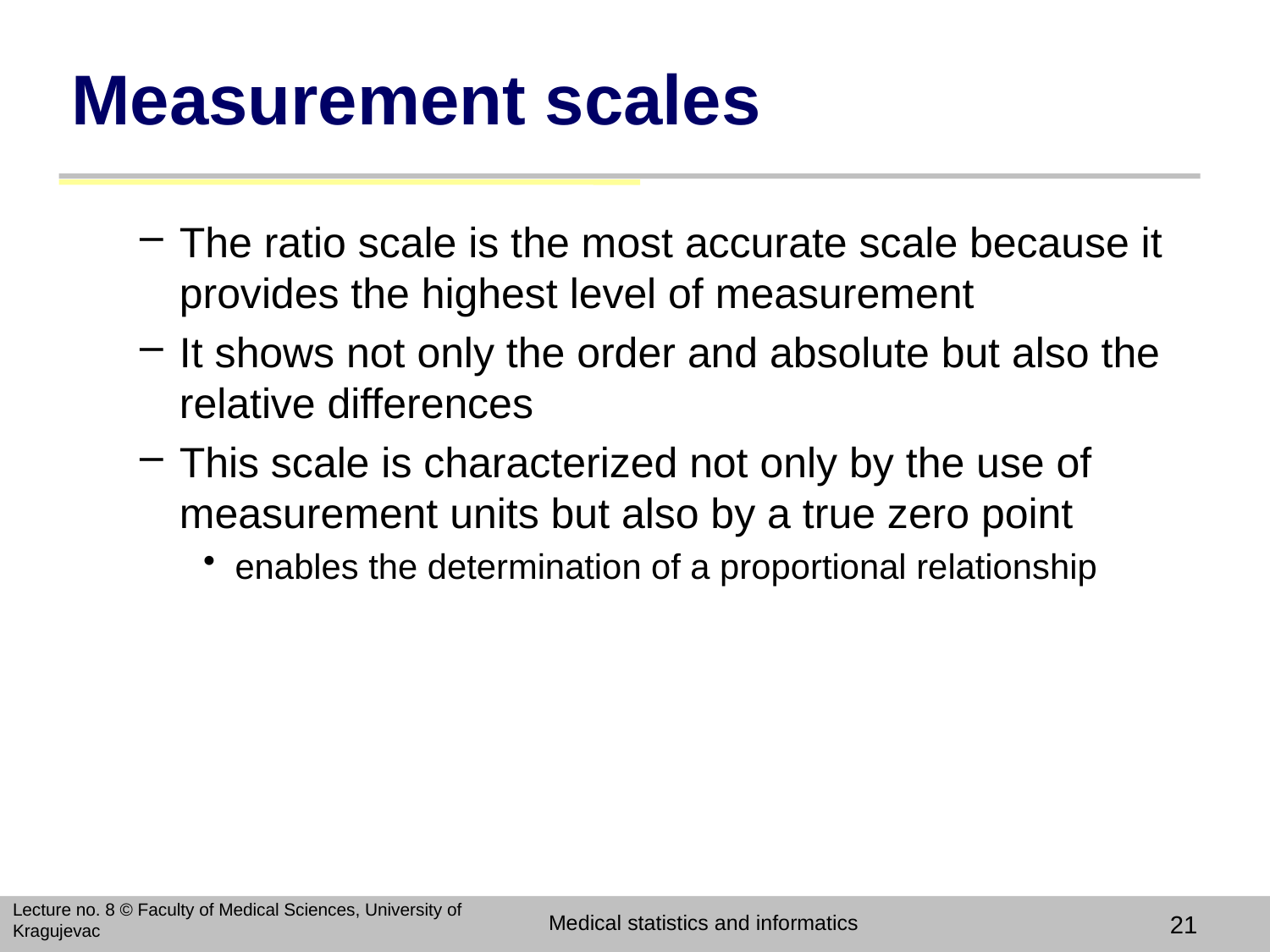

# Measurement scales
The ratio scale is the most accurate scale because it provides the highest level of measurement
It shows not only the order and absolute but also the relative differences
This scale is characterized not only by the use of measurement units but also by a true zero point
enables the determination of a proportional relationship
Lecture no. 8 © Faculty of Medical Sciences, University of Kragujevac
Medical statistics and informatics
21